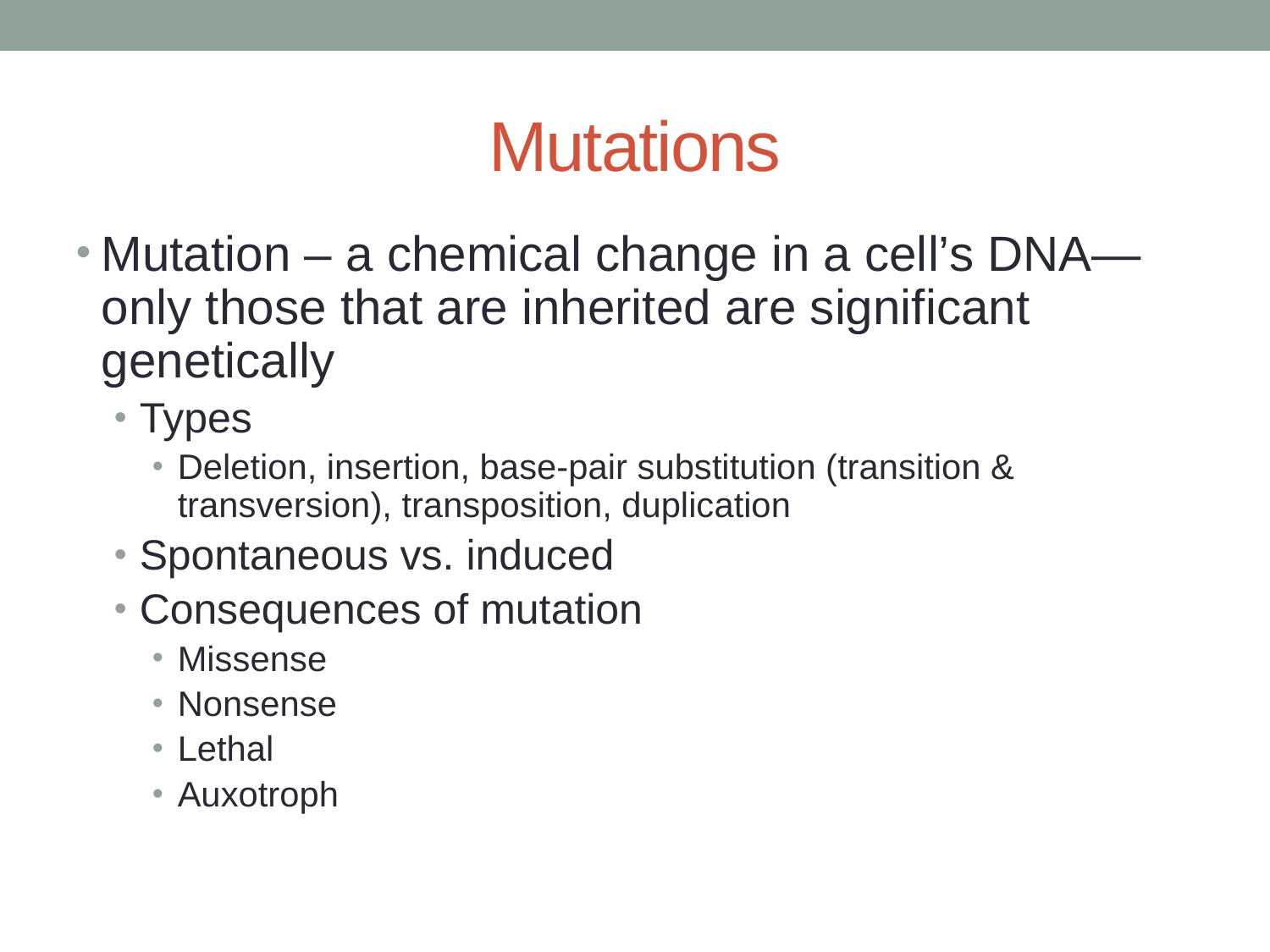

# Mutations
Mutation – a chemical change in a cell’s DNA—only those that are inherited are significant genetically
Types
Deletion, insertion, base-pair substitution (transition & transversion), transposition, duplication
Spontaneous vs. induced
Consequences of mutation
Missense
Nonsense
Lethal
Auxotroph